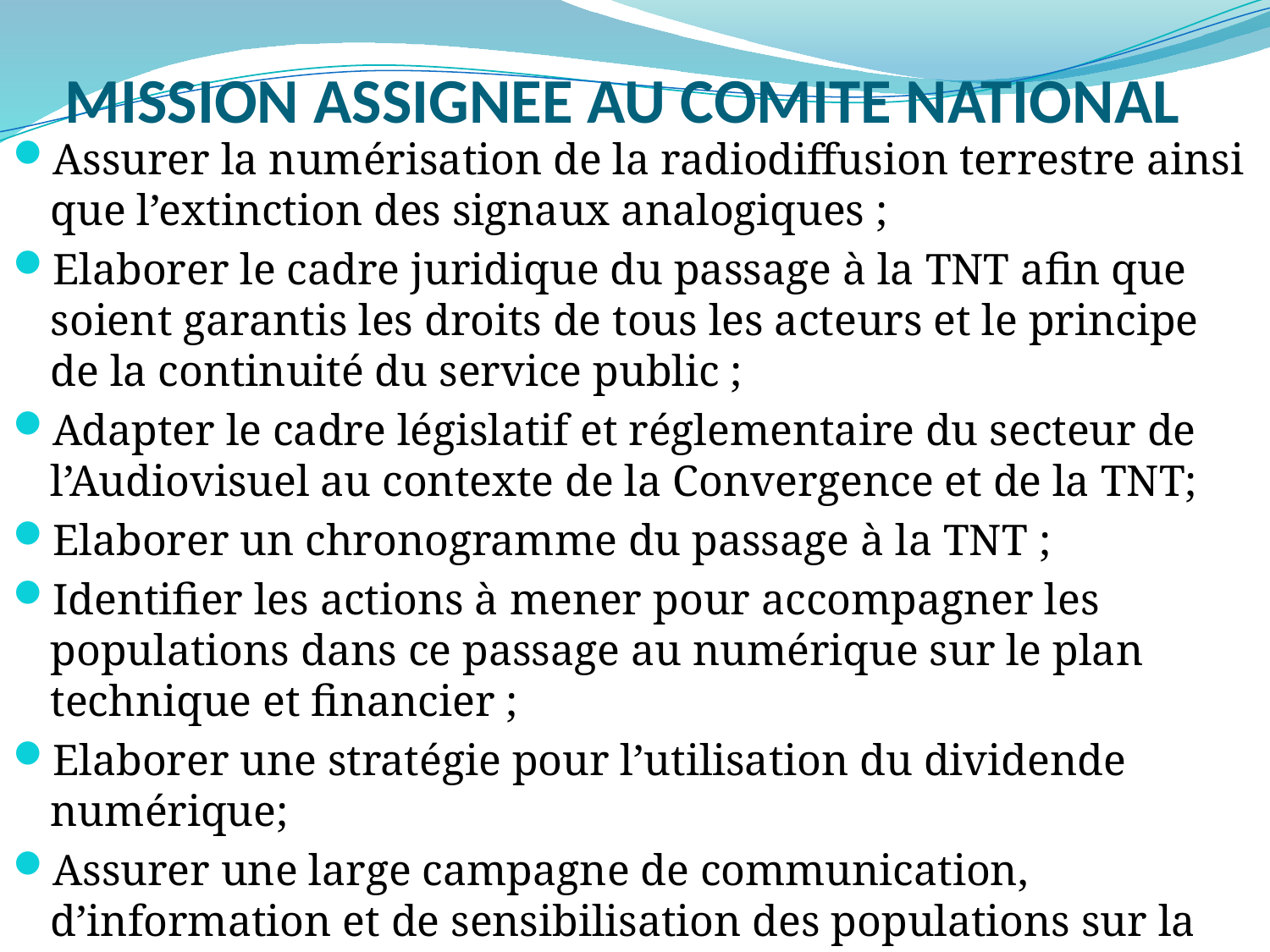

# MISSION ASSIGNEE AU COMITE NATIONAL
Assurer la numérisation de la radiodiffusion terrestre ainsi que l’extinction des signaux analogiques ;
Elaborer le cadre juridique du passage à la TNT afin que soient garantis les droits de tous les acteurs et le principe de la continuité du service public ;
Adapter le cadre législatif et réglementaire du secteur de l’Audiovisuel au contexte de la Convergence et de la TNT;
Elaborer un chronogramme du passage à la TNT ;
Identifier les actions à mener pour accompagner les populations dans ce passage au numérique sur le plan technique et financier ;
Elaborer une stratégie pour l’utilisation du dividende numérique;
Assurer une large campagne de communication, d’information et de sensibilisation des populations sur la transition vers le numérique.